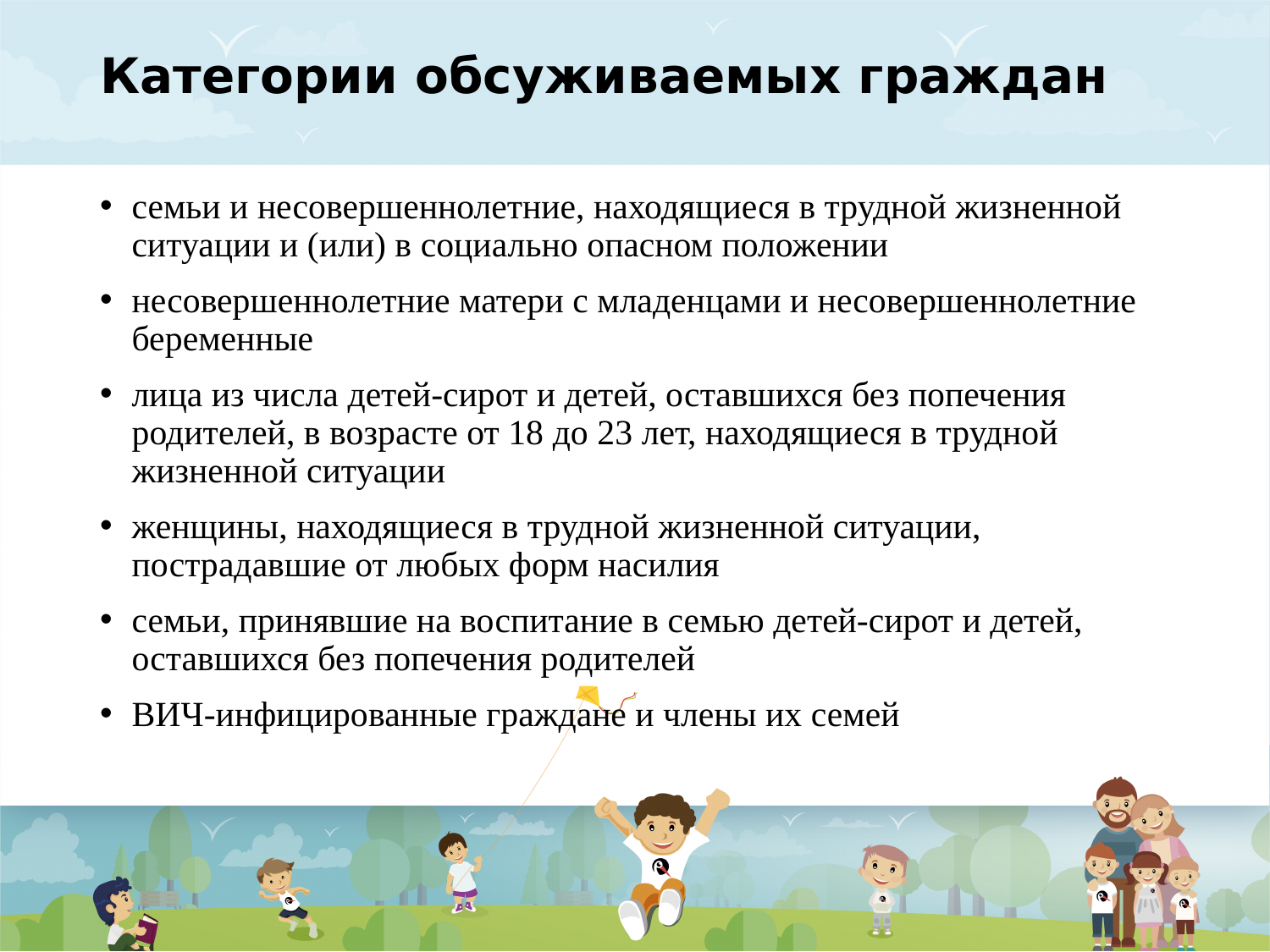

# Категории обсуживаемых граждан
семьи и несовершеннолетние, находящиеся в трудной жизненной ситуации и (или) в социально опасном положении
несовершеннолетние матери с младенцами и несовершеннолетние беременные
лица из числа детей-сирот и детей, оставшихся без попечения родителей, в возрасте от 18 до 23 лет, находящиеся в трудной жизненной ситуации
женщины, находящиеся в трудной жизненной ситуации, пострадавшие от любых форм насилия
семьи, принявшие на воспитание в семью детей-сирот и детей, оставшихся без попечения родителей
ВИЧ-инфицированные граждане и члены их семей